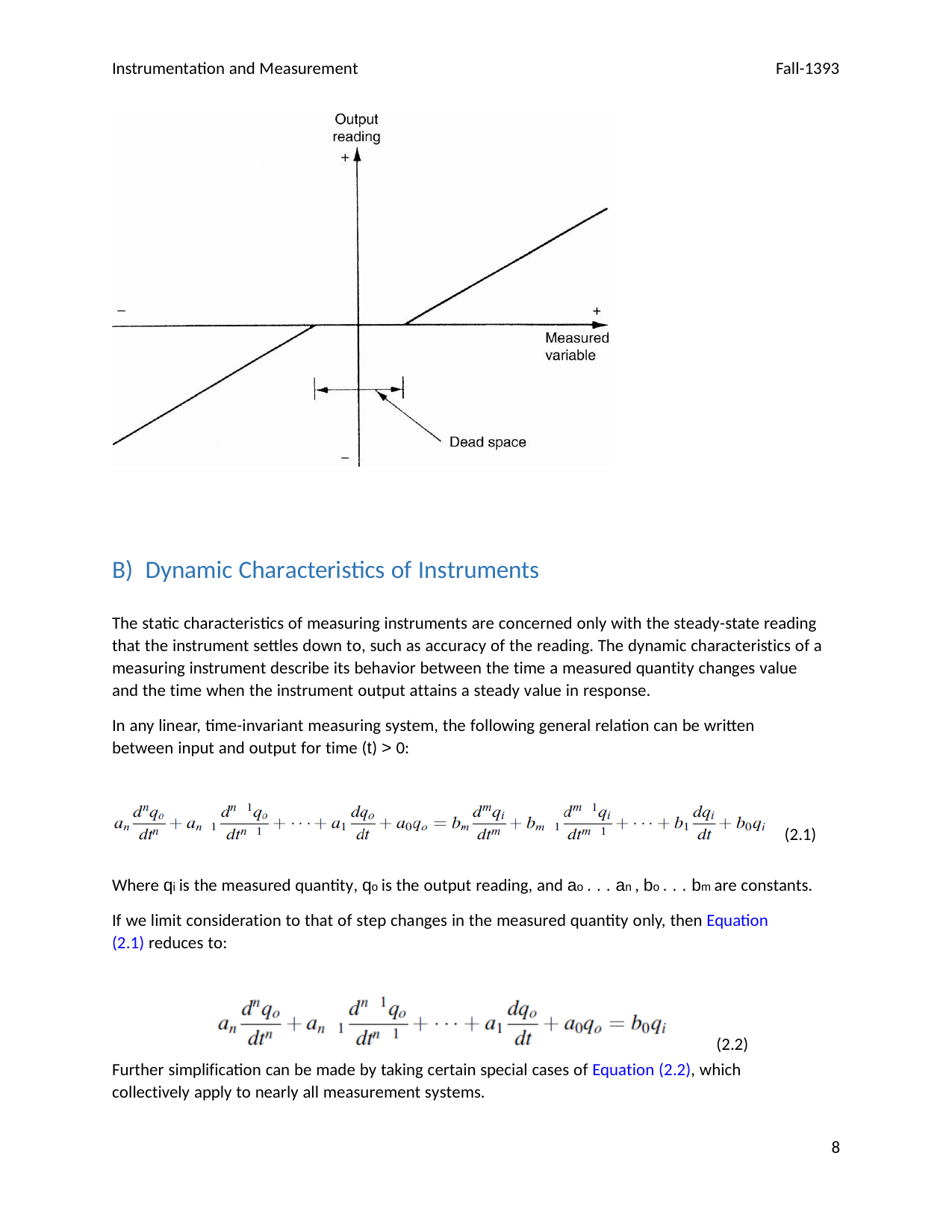

Instrumentation and Measurement
Fall-1393

B)  Dynamic Characteristics of Instruments

The static characteristics of measuring instruments are concerned only with the steady-state reading that the instrument settles down to, such as accuracy of the reading. The dynamic characteristics of a measuring instrument describe its behavior between the time a measured quantity changes value and the time when the instrument output attains a steady value in response.
In any linear, time-invariant measuring system, the following general relation can be written between input and output for time (t) > 0:

(2.1)

Where qi is the measured quantity, qo is the output reading, and ao . . . an , bo . . . bm are constants.
If we limit consideration to that of step changes in the measured quantity only, then Equation (2.1) reduces to:

(2.2)
Further simplification can be made by taking certain special cases of Equation (2.2), which collectively apply to nearly all measurement systems.
8